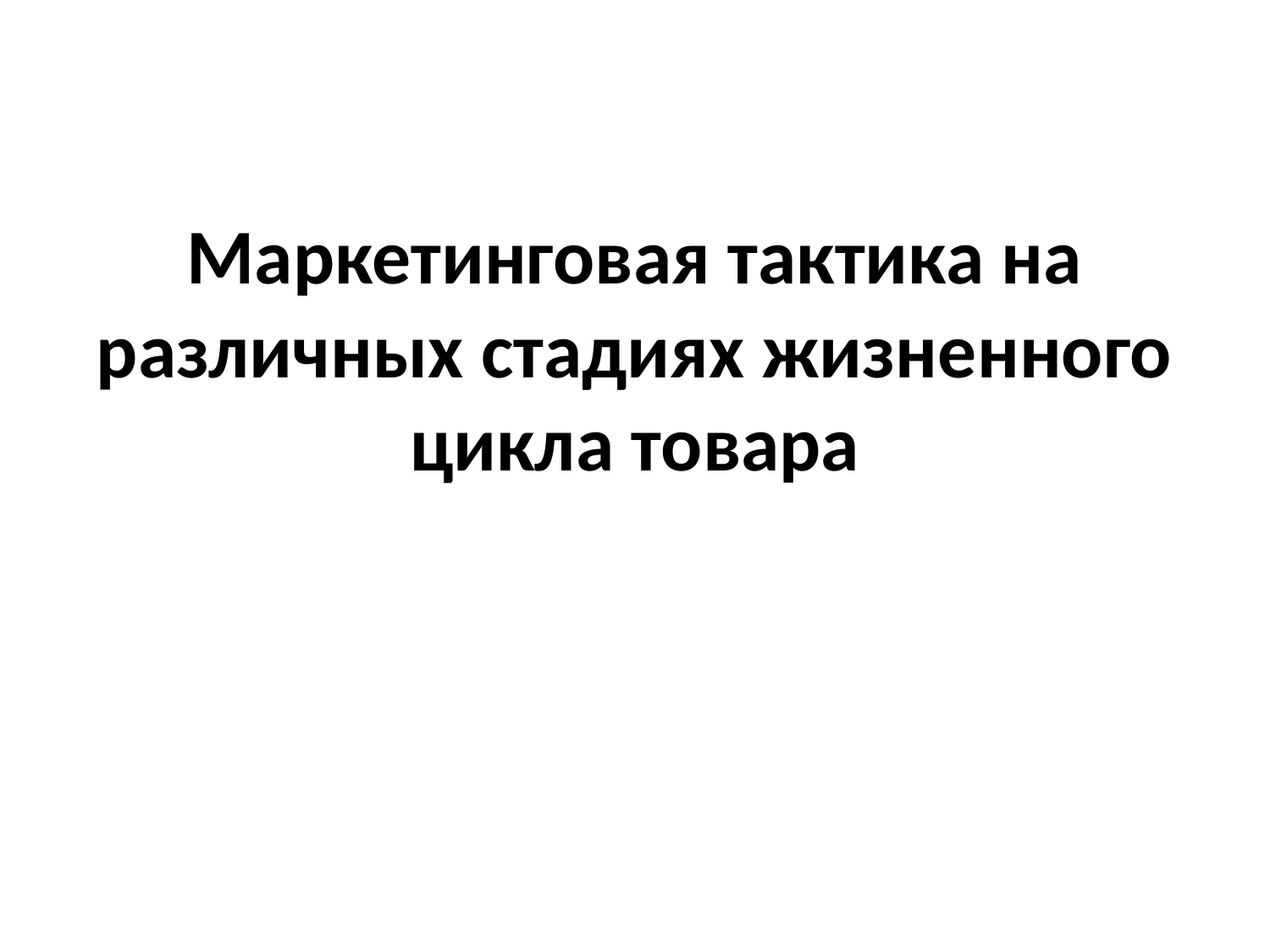

# Маркетинговая тактика на различных стадиях жизненного цикла товара